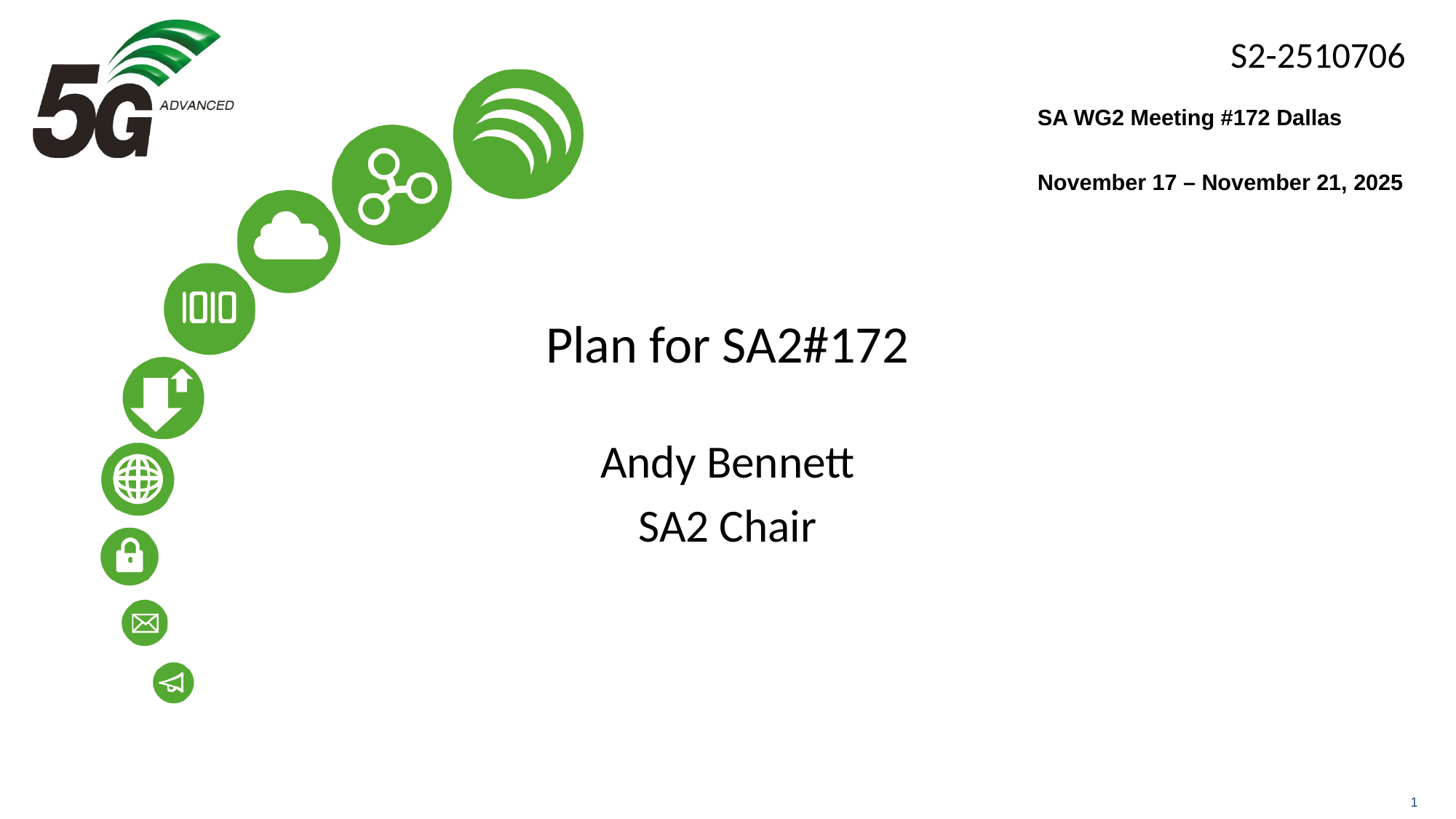

SA WG2 Meeting #172 Dallas
November 17 – November 21, 2025
# Plan for SA2#172
Andy Bennett
SA2 Chair